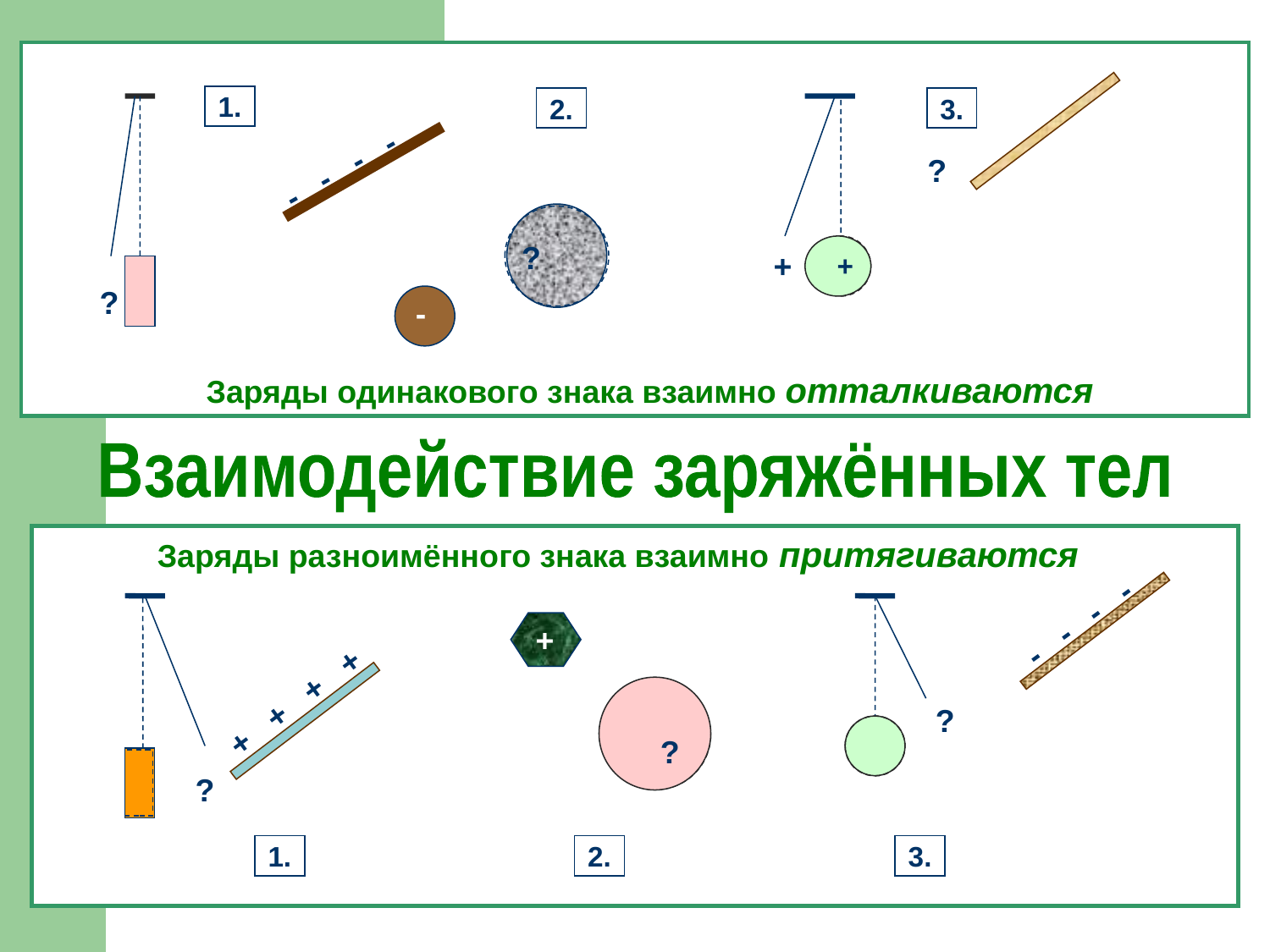

1.
2.
3.

-   -   -   -
?

?

+

+

?

-
Заряды одинакового знака взаимно отталкиваются
Взаимодействие заряжённых тел

Заряды разноимённого знака взаимно притягиваются

-   -   -   -

+

+   +   +   +
?
?
?

?

?
1.
2.
3.